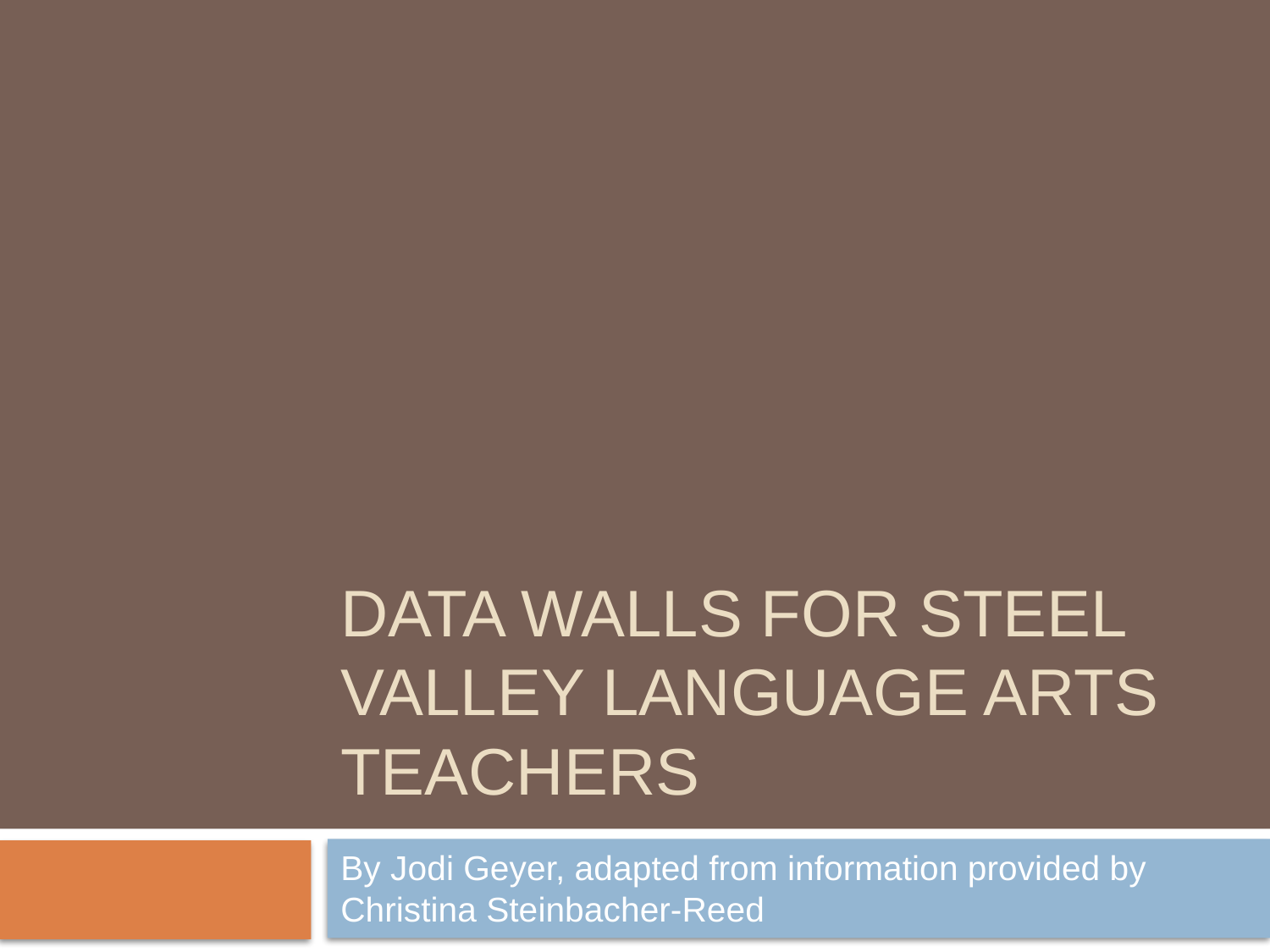

# Data Walls for Steel Valley Language Arts Teachers
By Jodi Geyer, adapted from information provided by  Christina Steinbacher-Reed